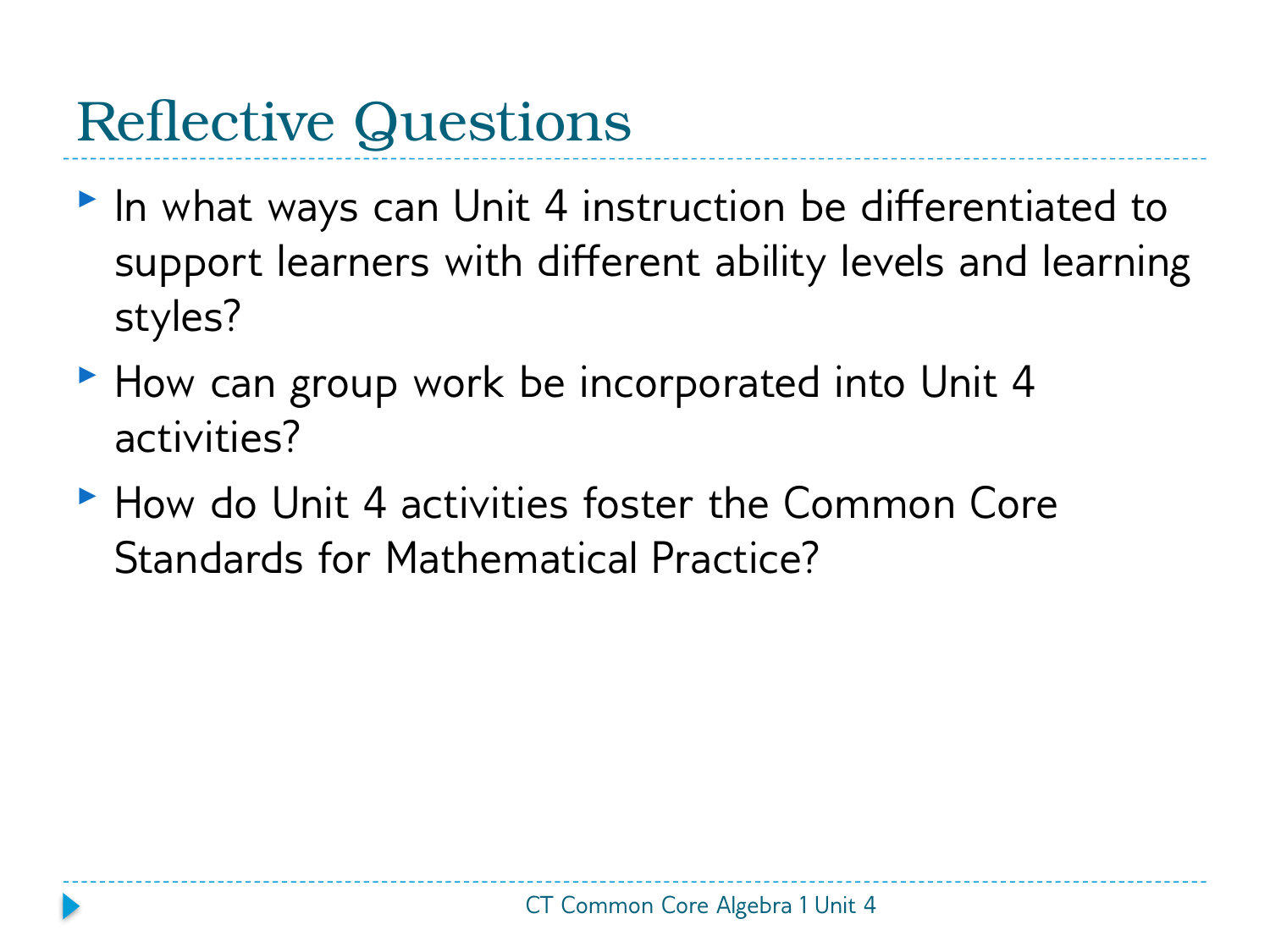

# Reflective Questions
In what ways can Unit 4 instruction be differentiated to support learners with different ability levels and learning styles?
How can group work be incorporated into Unit 4 activities?
How do Unit 4 activities foster the Common Core Standards for Mathematical Practice?

CT Common Core Algebra 1 Unit 4